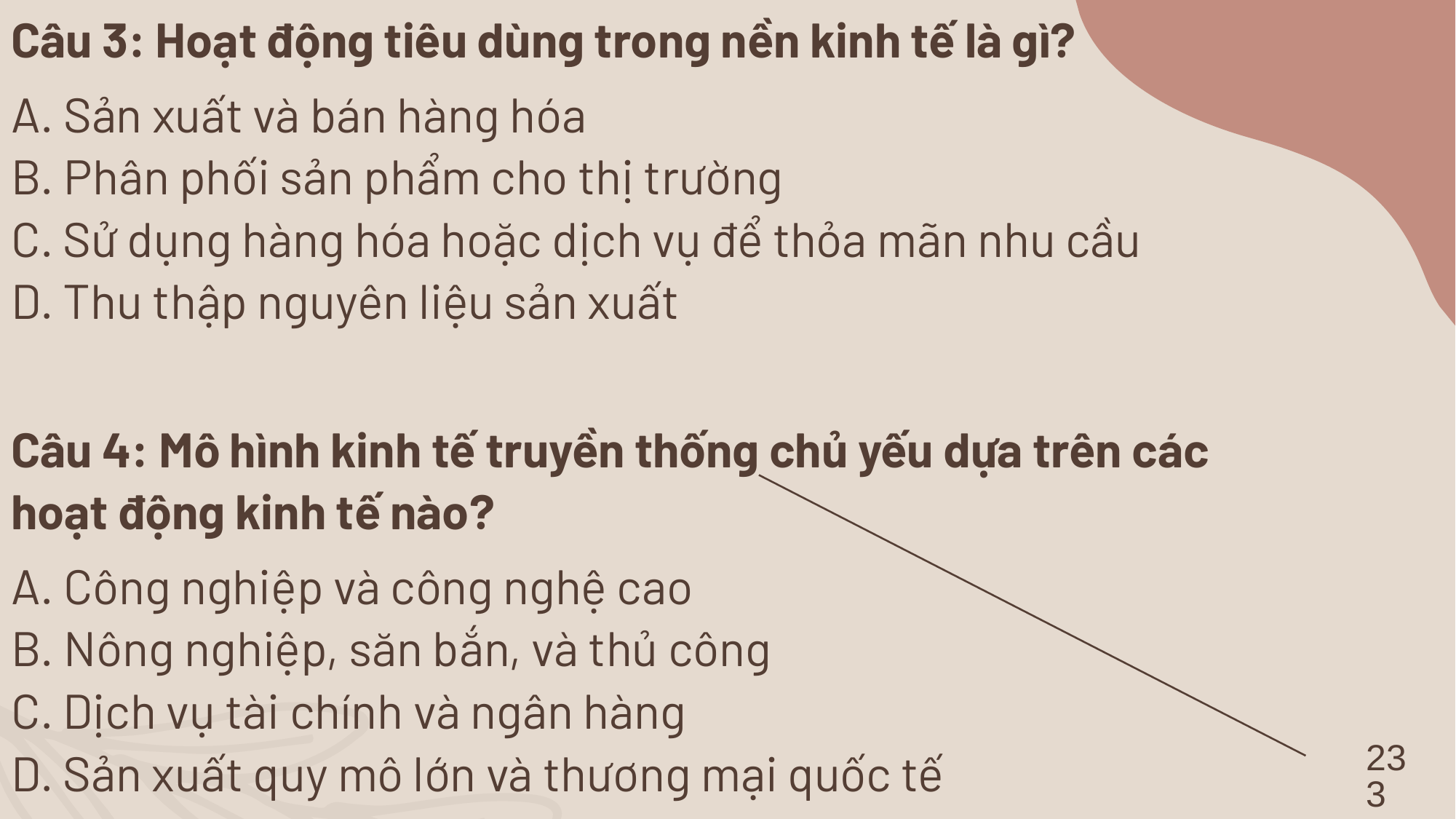

Câu 3: Hoạt động tiêu dùng trong nền kinh tế là gì?
A. Sản xuất và bán hàng hóa
B. Phân phối sản phẩm cho thị trường
C. Sử dụng hàng hóa hoặc dịch vụ để thỏa mãn nhu cầu
D. Thu thập nguyên liệu sản xuất
Câu 4: Mô hình kinh tế truyền thống chủ yếu dựa trên các hoạt động kinh tế nào?
A. Công nghiệp và công nghệ cao
B. Nông nghiệp, săn bắn, và thủ công
C. Dịch vụ tài chính và ngân hàng
D. Sản xuất quy mô lớn và thương mại quốc tế
233